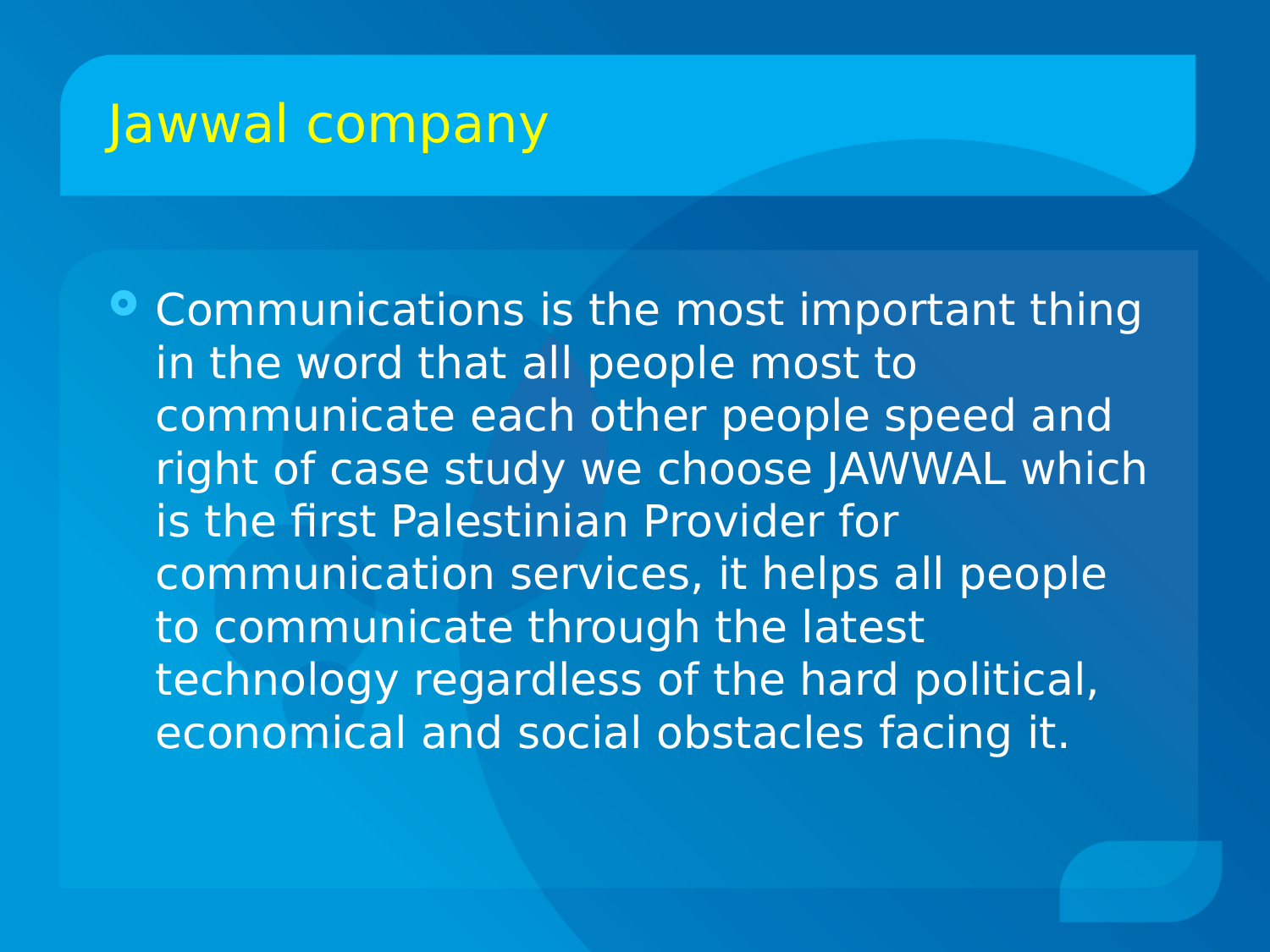

# Jawwal company
Communications is the most important thing in the word that all people most to communicate each other people speed and right of case study we choose JAWWAL which is the first Palestinian Provider for communication services, it helps all people to communicate through the latest technology regardless of the hard political, economical and social obstacles facing it.